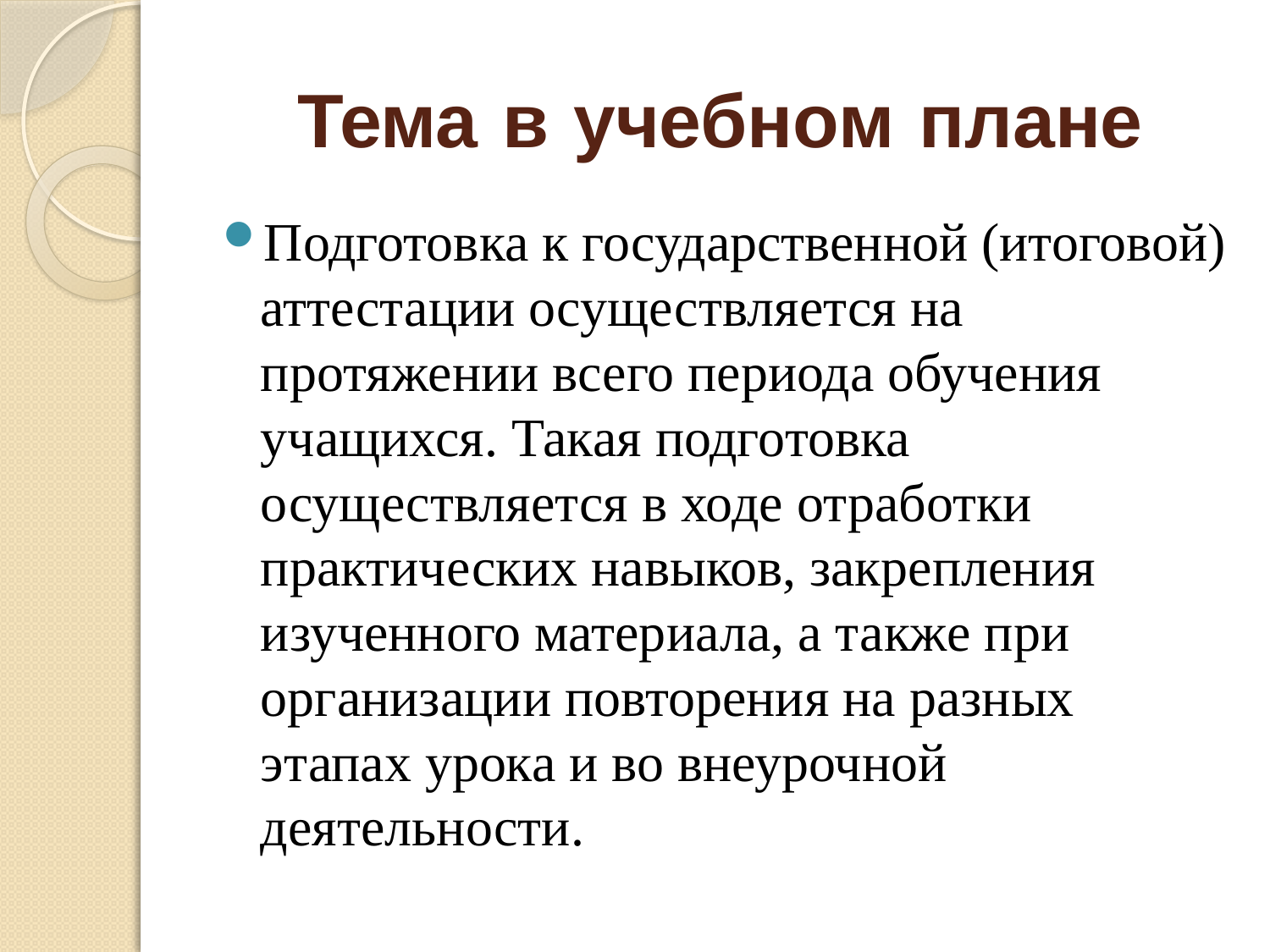

# Тема в учебном плане
Подготовка к государственной (итоговой) аттестации осуществляется на протяжении всего периода обучения учащихся. Такая подготовка осуществляется в ходе отработки практических навыков, закрепления изученного материала, а также при организации повторения на разных этапах урока и во внеурочной деятельности.